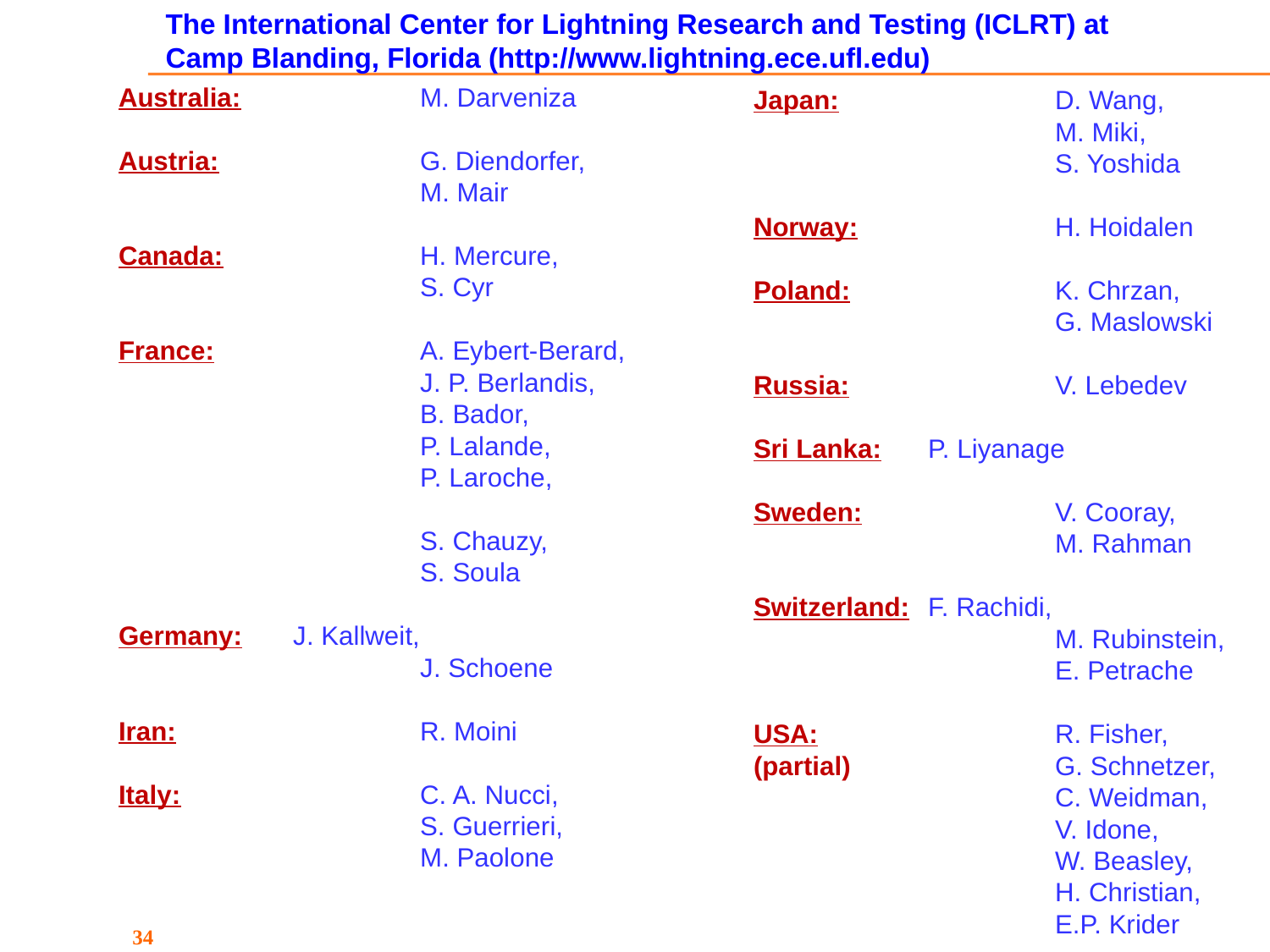

The International Center for Lightning Research and Testing (ICLRT) at
      Camp Blanding, Florida (http://www.lightning.ece.ufl.edu)
Australia:		M. Darveniza

Austria: 		G. Diendorfer,
			M. Mair

Canada: 		H. Mercure,
			S. Cyr

France: 		A. Eybert-Berard,
	       		J. P. Berlandis,
			B. Bador,
			P. Lalande,
	       		P. Laroche,
	       		S. Chauzy,
	       		S. Soula

Germany: 	J. Kallweit,
		  	J. Schoene

Iran: 		R. Moini

Italy: 		C. A. Nucci,
	   		S. Guerrieri,
	   		M. Paolone

Japan: 		D. Wang,
	      		M. Miki,
	      		S. Yoshida

Norway: 		H. Hoidalen

Poland: 		K. Chrzan,
	       		G. Maslowski

Russia: 		V. Lebedev

Sri Lanka: 	P. Liyanage

Sweden:	 	V. Cooray,
	         		M. Rahman

Switzerland: 	F. Rachidi,
		     	M. Rubinstein,
		     	E. Petrache

USA: 		R. Fisher,
(partial) 	 	G. Schnetzer,
	   		C. Weidman,
	   		V. Idone,
			W. Beasley,
			H. Christian,
			E.P. Krider

34